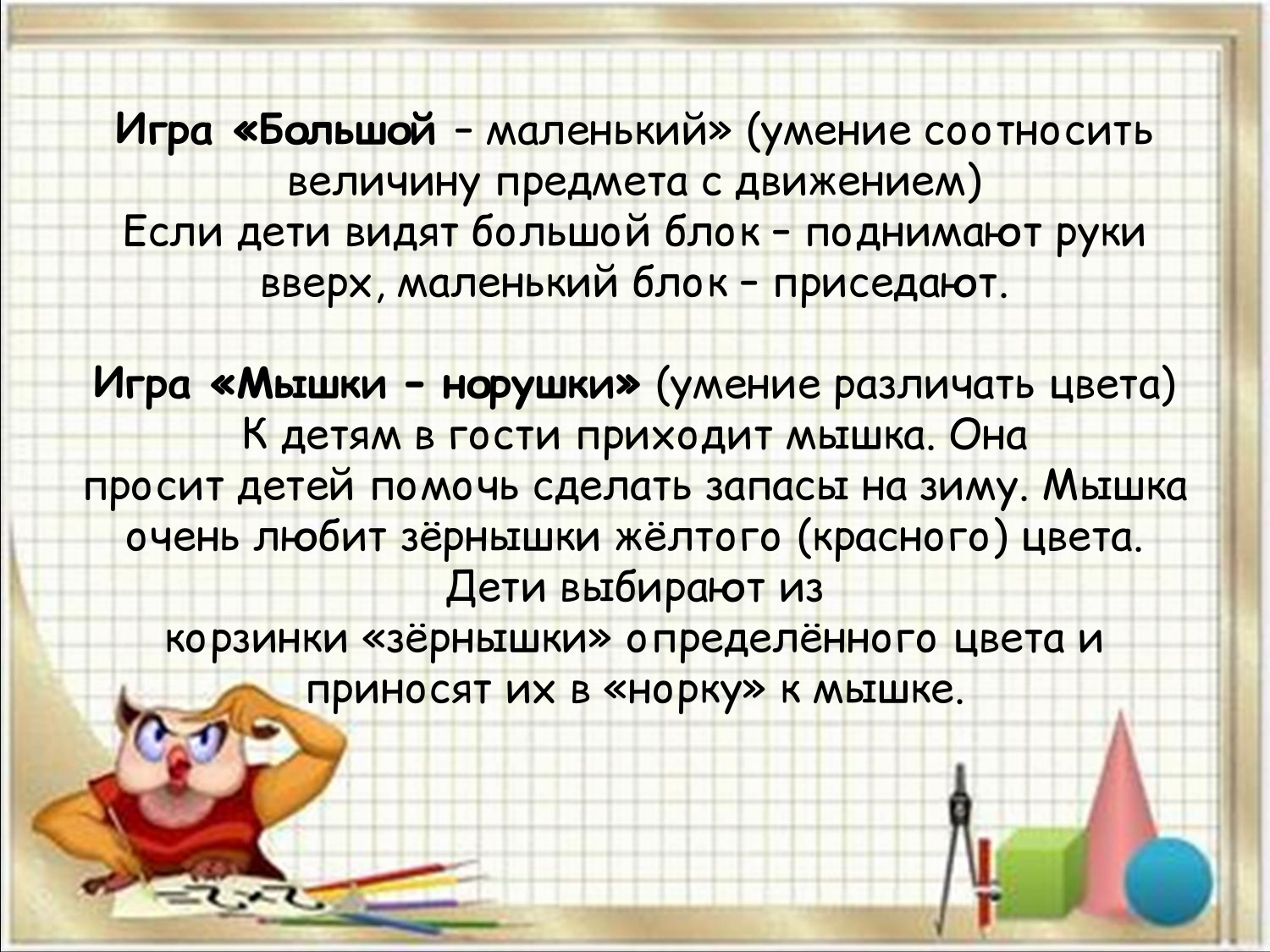

# Игра «Большой – маленький» (умение соотносить величину предмета с движением) Если дети видят большой блок – поднимают руки вверх, маленький блок – приседают.   Игра «Мышки – норушки» (умение различать цвета) К детям в гости приходит мышка. Она просит детей помочь сделать запасы на зиму. Мышка очень любит зёрнышки жёлтого (красного) цвета. Дети выбирают из корзинки «зёрнышки» определённого цвета и приносят их в «норку» к мышке.